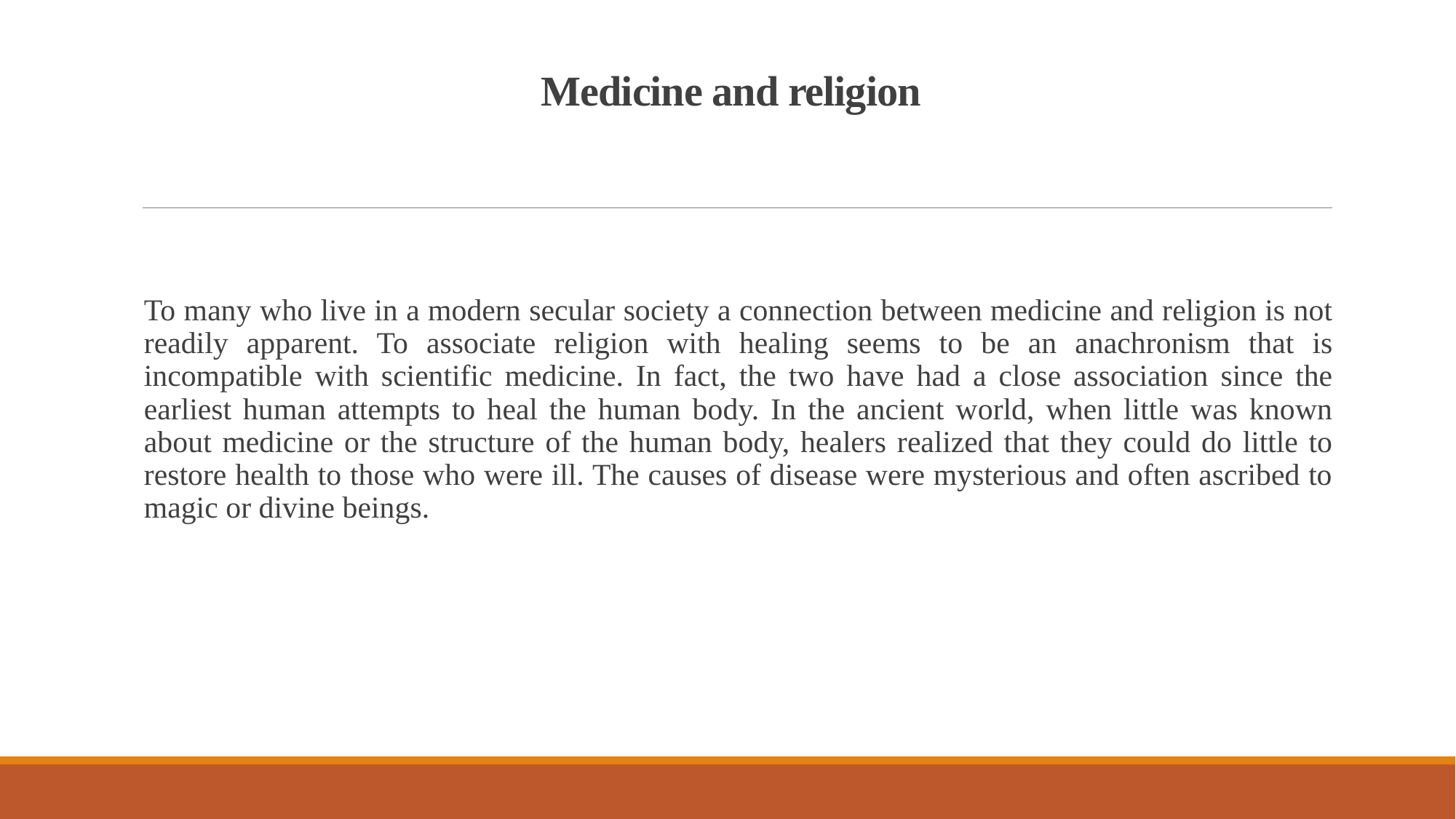

# Medicine and religion

To many who live in a modern secular society a connection between medicine and religion is not readily apparent. To associate religion with healing seems to be an anachronism that is incompatible with scientific medicine. In fact, the two have had a close association since the earliest human attempts to heal the human body. In the ancient world, when little was known about medicine or the structure of the human body, healers realized that they could do little to restore health to those who were ill. The causes of disease were mysterious and often ascribed to magic or divine beings.